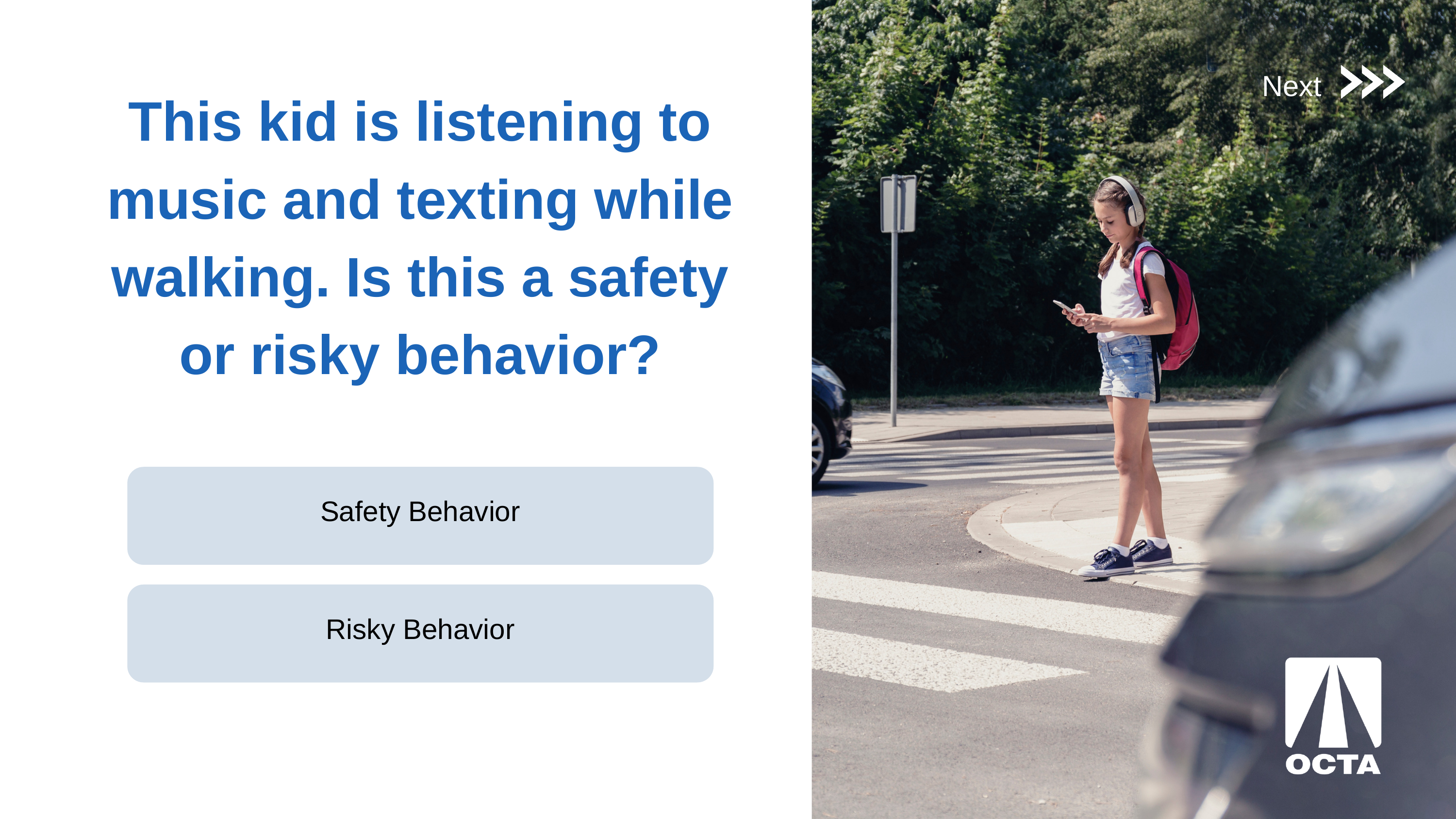

Next
This kid is listening to music and texting while walking. Is this a safety or risky behavior?

Safety Behavior

Risky Behavior